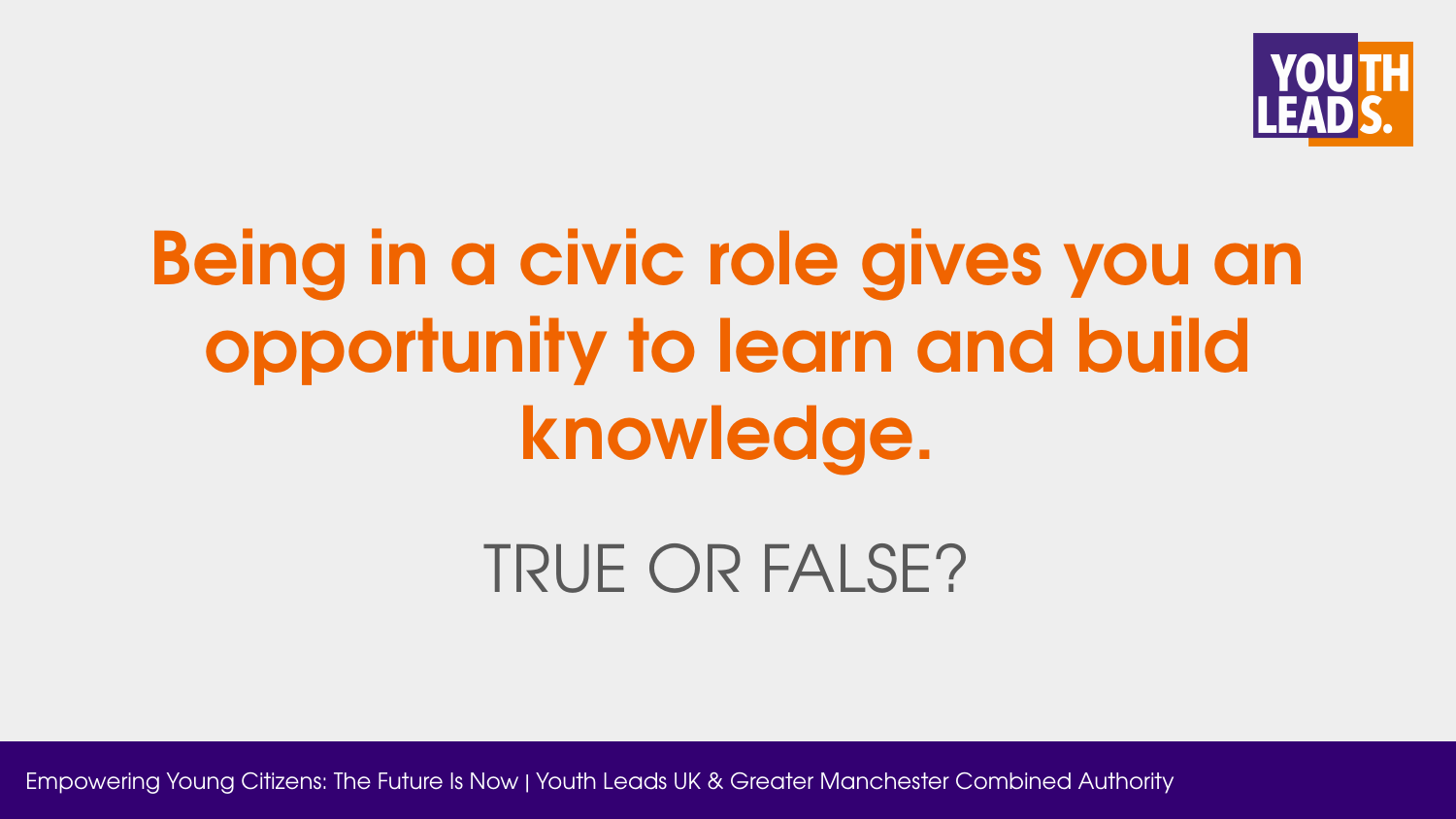

# Being in a civic role gives you an opportunity to learn and build knowledge.
TRUE OR FALSE?